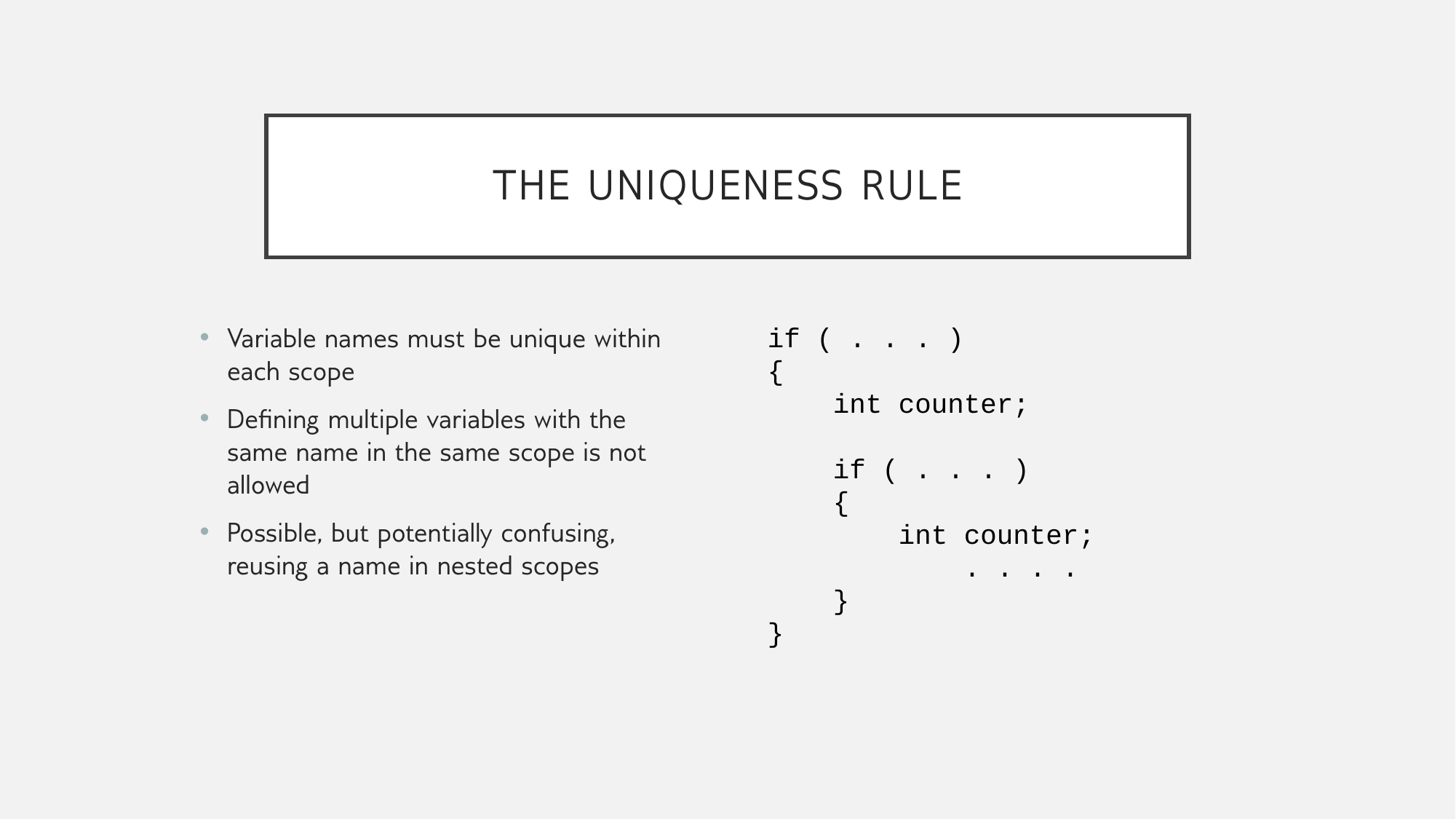

# The Uniqueness Rule
Variable names must be unique within each scope
Defining multiple variables with the same name in the same scope is not allowed
Possible, but potentially confusing, reusing a name in nested scopes
if ( . . . )
{
    int counter;

    if ( . . . )
    {
        int counter;
            . . . .
    }
}